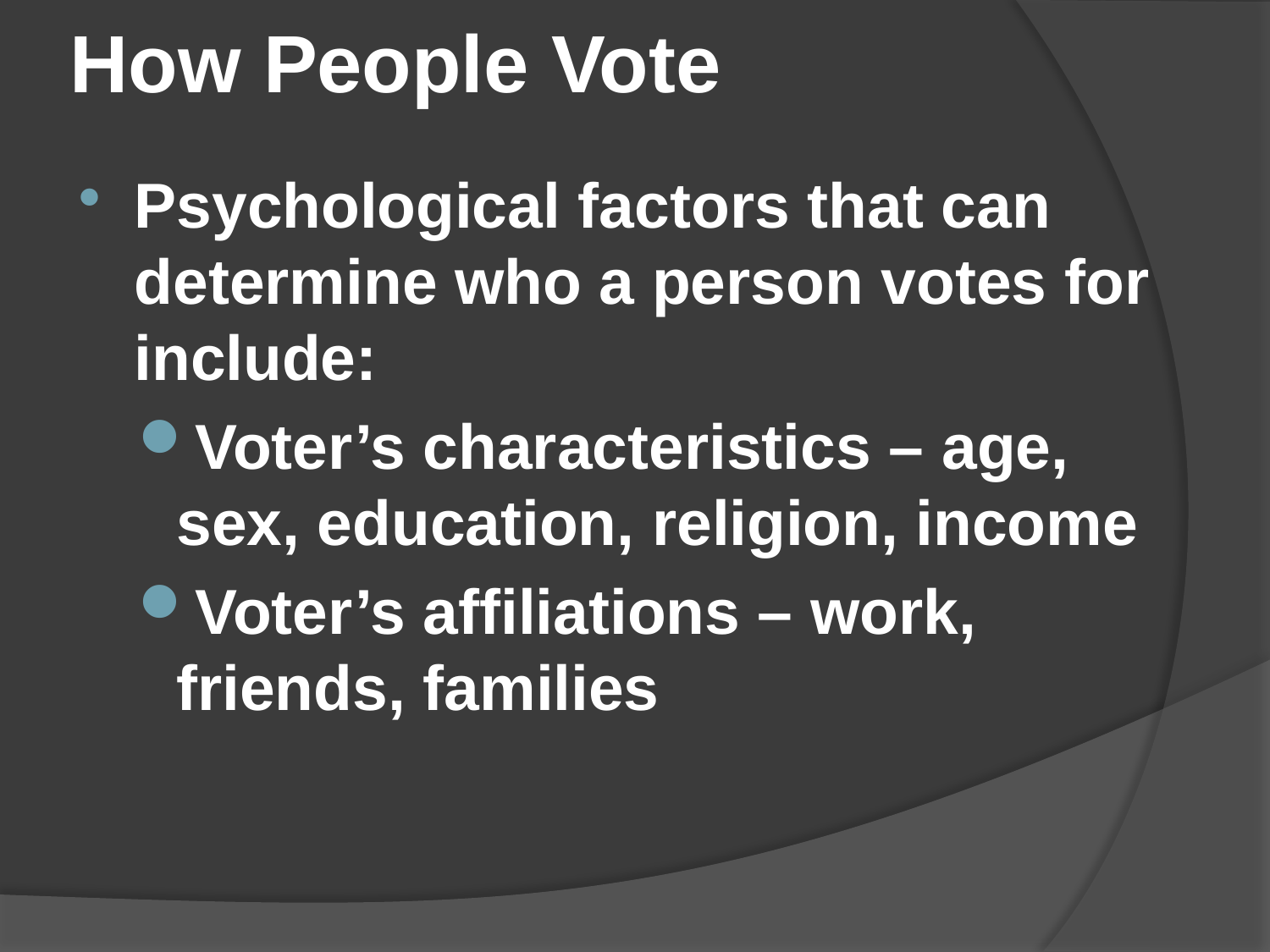

# How People Vote
Psychological factors that can determine who a person votes for include:
Voter’s characteristics – age, sex, education, religion, income
Voter’s affiliations – work, friends, families